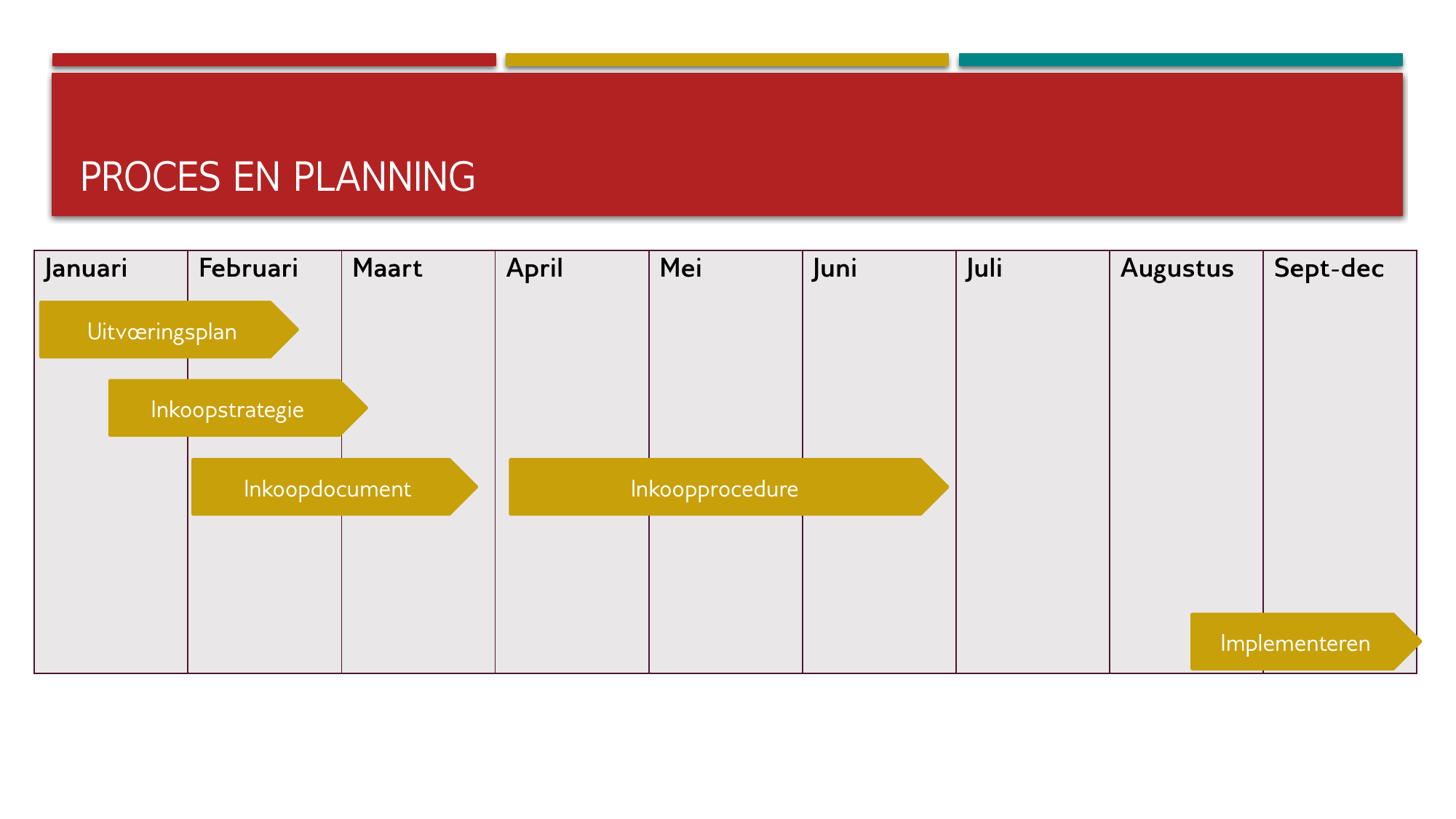

# Proces en planning
| Januari | Februari | Maart | April | Mei | Juni | Juli | Augustus | Sept-dec |
| --- | --- | --- | --- | --- | --- | --- | --- | --- |
Uitvoeringsplan
Inkoopstrategie
Inkoopdocument
Inkoopprocedure
Implementeren